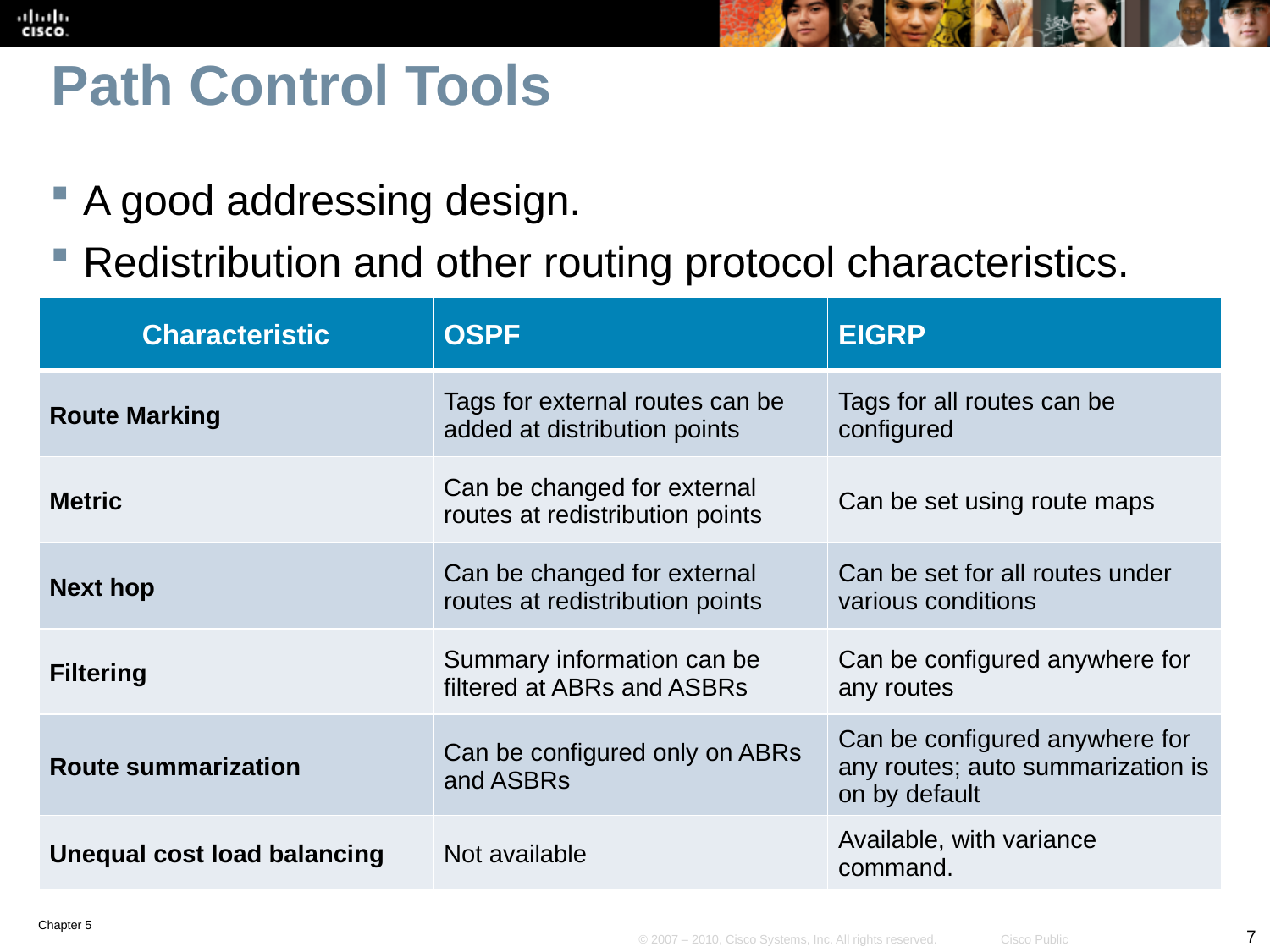

# Path Control Tools
A good addressing design.
Redistribution and other routing protocol characteristics.
| Characteristic | OSPF | EIGRP |
| --- | --- | --- |
| Route Marking | Tags for external routes can be added at distribution points | Tags for all routes can be configured |
| Metric | Can be changed for external routes at redistribution points | Can be set using route maps |
| Next hop | Can be changed for external routes at redistribution points | Can be set for all routes under various conditions |
| Filtering | Summary information can be filtered at ABRs and ASBRs | Can be configured anywhere for any routes |
| Route summarization | Can be configured only on ABRs and ASBRs | Can be configured anywhere for any routes; auto summarization is on by default |
| Unequal cost load balancing | Not available | Available, with variance command. |